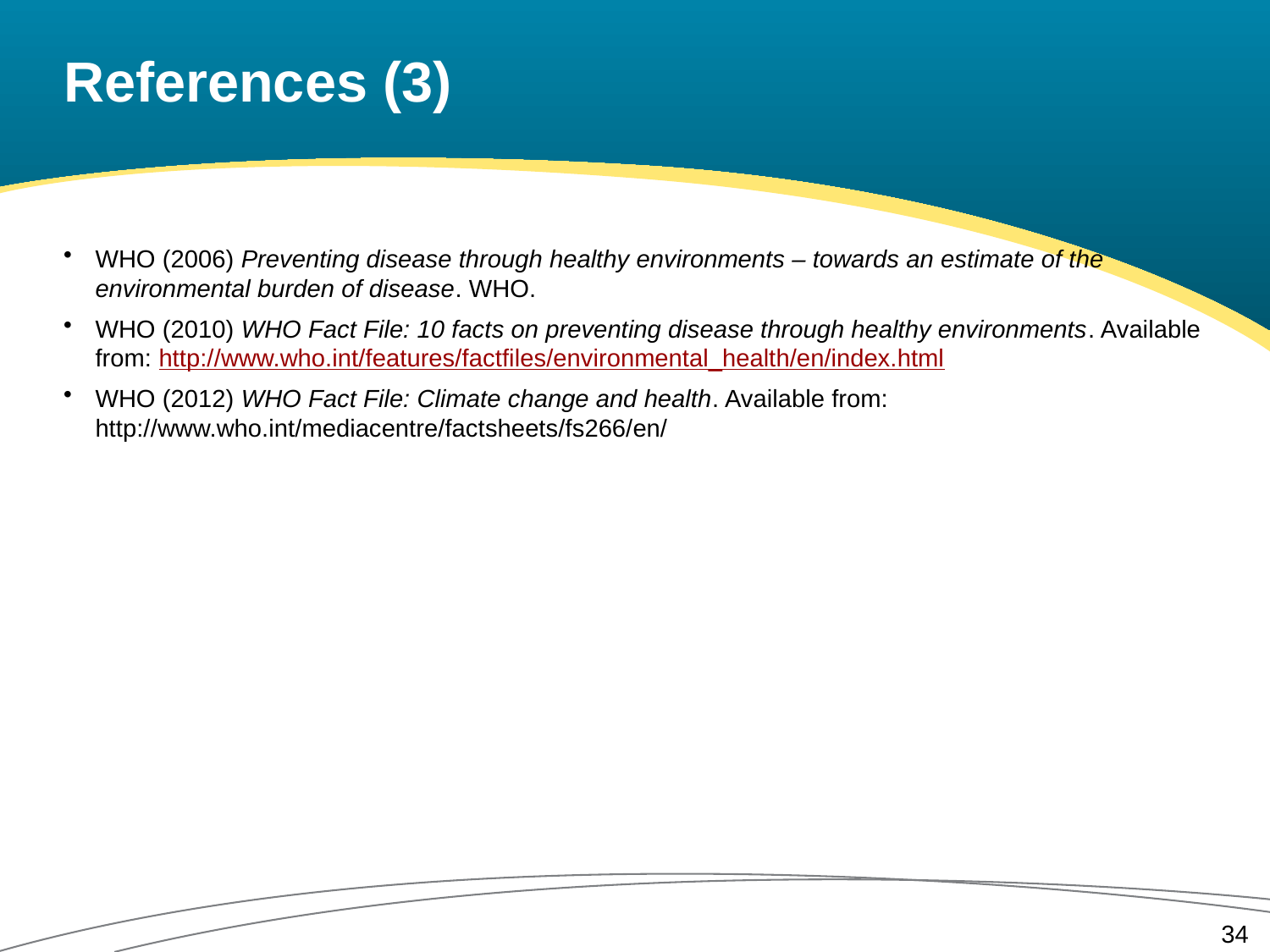

# References (3)
WHO (2006) Preventing disease through healthy environments – towards an estimate of the environmental burden of disease. WHO.
WHO (2010) WHO Fact File: 10 facts on preventing disease through healthy environments. Available from: http://www.who.int/features/factfiles/environmental_health/en/index.html
WHO (2012) WHO Fact File: Climate change and health. Available from: http://www.who.int/mediacentre/factsheets/fs266/en/

34